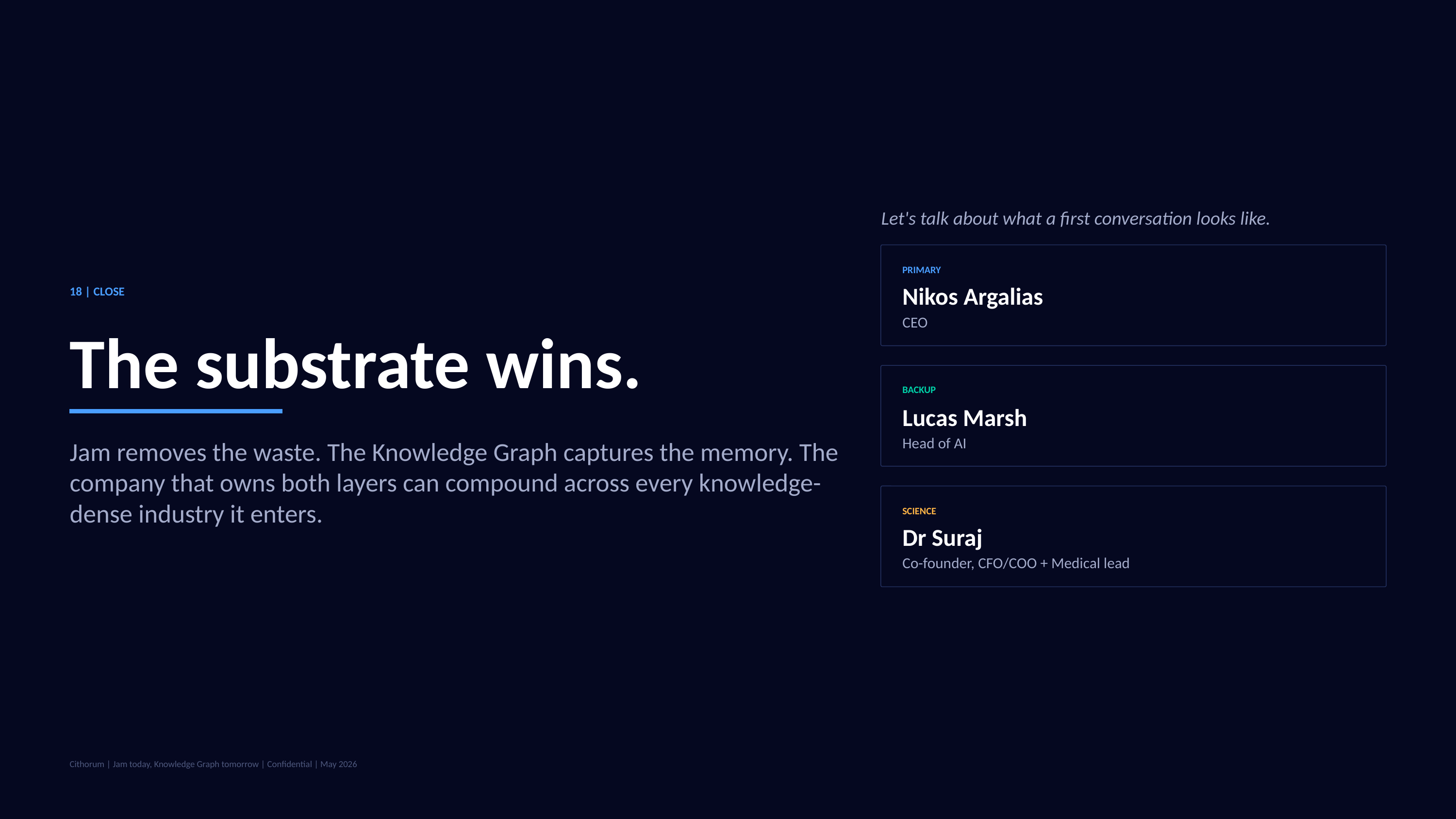

Let's talk about what a first conversation looks like.

PRIMARY
Nikos Argalias
18 | CLOSE
CEO
The substrate wins.

BACKUP
Lucas Marsh

Head of AI
Jam removes the waste. The Knowledge Graph captures the memory. The company that owns both layers can compound across every knowledge-dense industry it enters.

SCIENCE
Dr Suraj
Co-founder, CFO/COO + Medical lead
Cithorum | Jam today, Knowledge Graph tomorrow | Confidential | May 2026